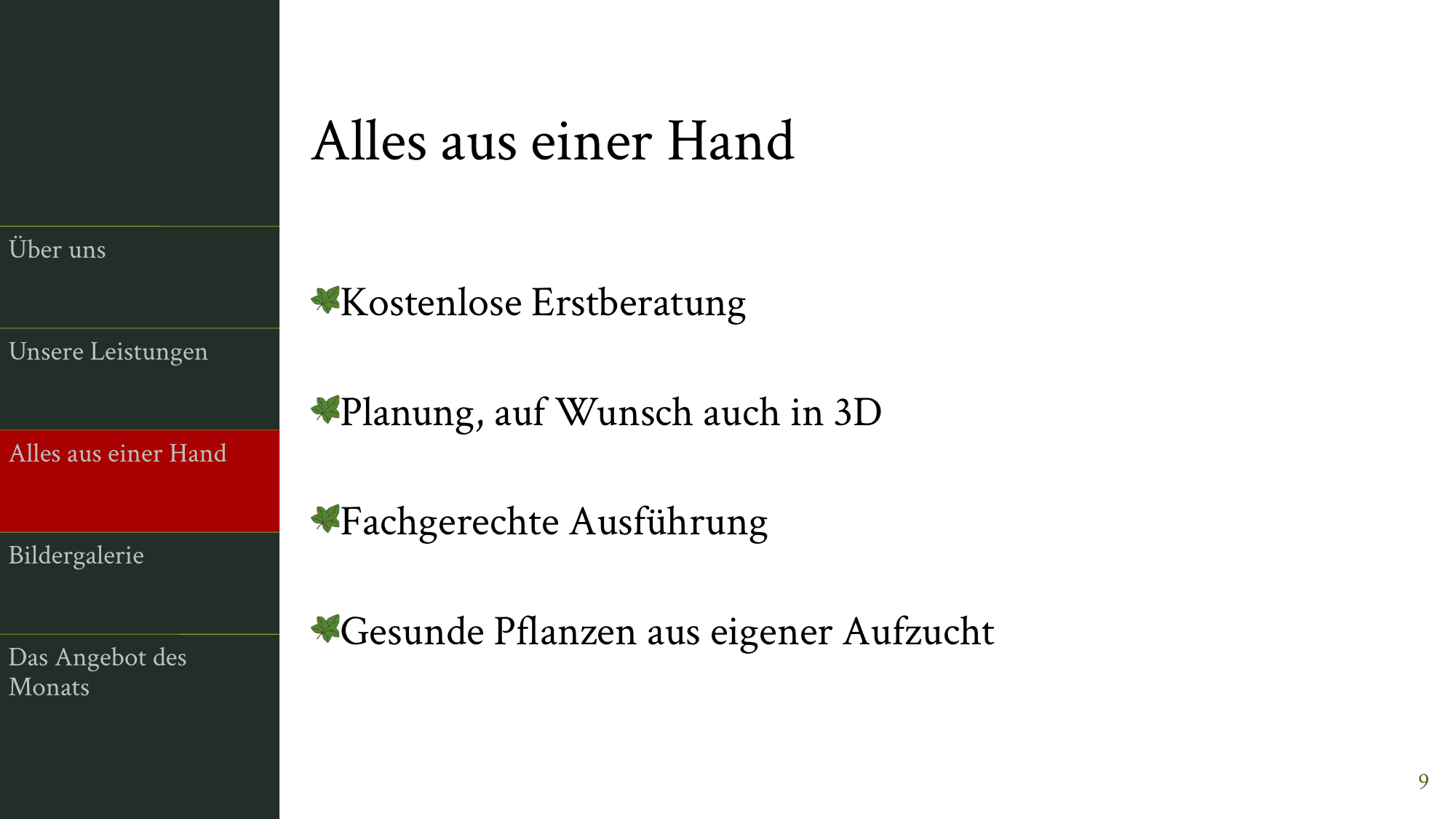

Über uns
Unsere Leistungen
Alles aus einer Hand
Bildergalerie
Das Angebot des Monats
# Alles aus einer Hand
Kostenlose Erstberatung
Planung, auf Wunsch auch in 3D
Fachgerechte Ausführung
Gesunde Pflanzen aus eigener Aufzucht
Landschaftsgärtnerei Max Schluder
9